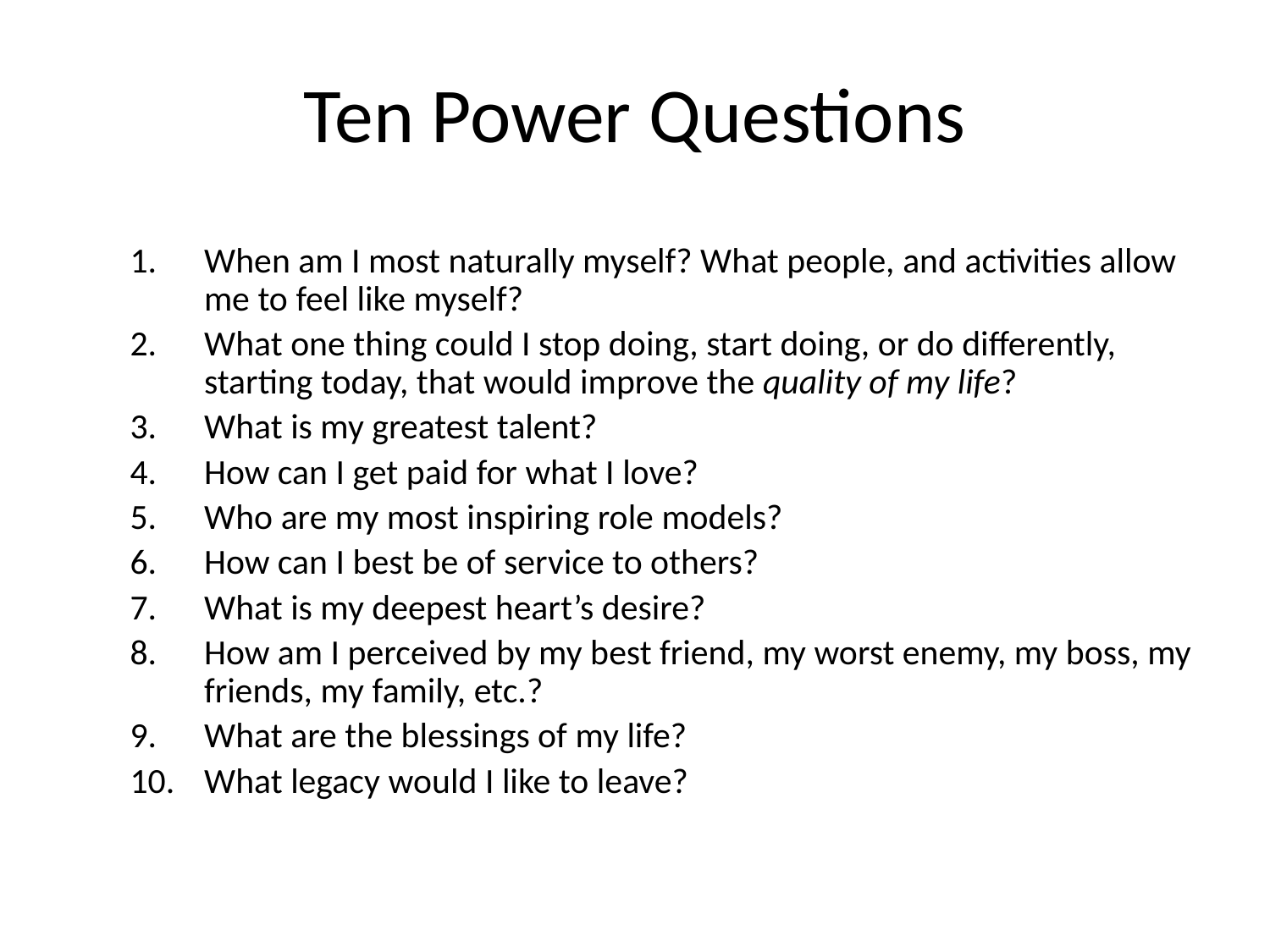

# Ten Power Questions
When am I most naturally myself? What people, and activities allow me to feel like myself?
What one thing could I stop doing, start doing, or do differently, starting today, that would improve the quality of my life?
What is my greatest talent?
How can I get paid for what I love?
Who are my most inspiring role models?
How can I best be of service to others?
What is my deepest heart’s desire?
How am I perceived by my best friend, my worst enemy, my boss, my friends, my family, etc.?
What are the blessings of my life?
What legacy would I like to leave?